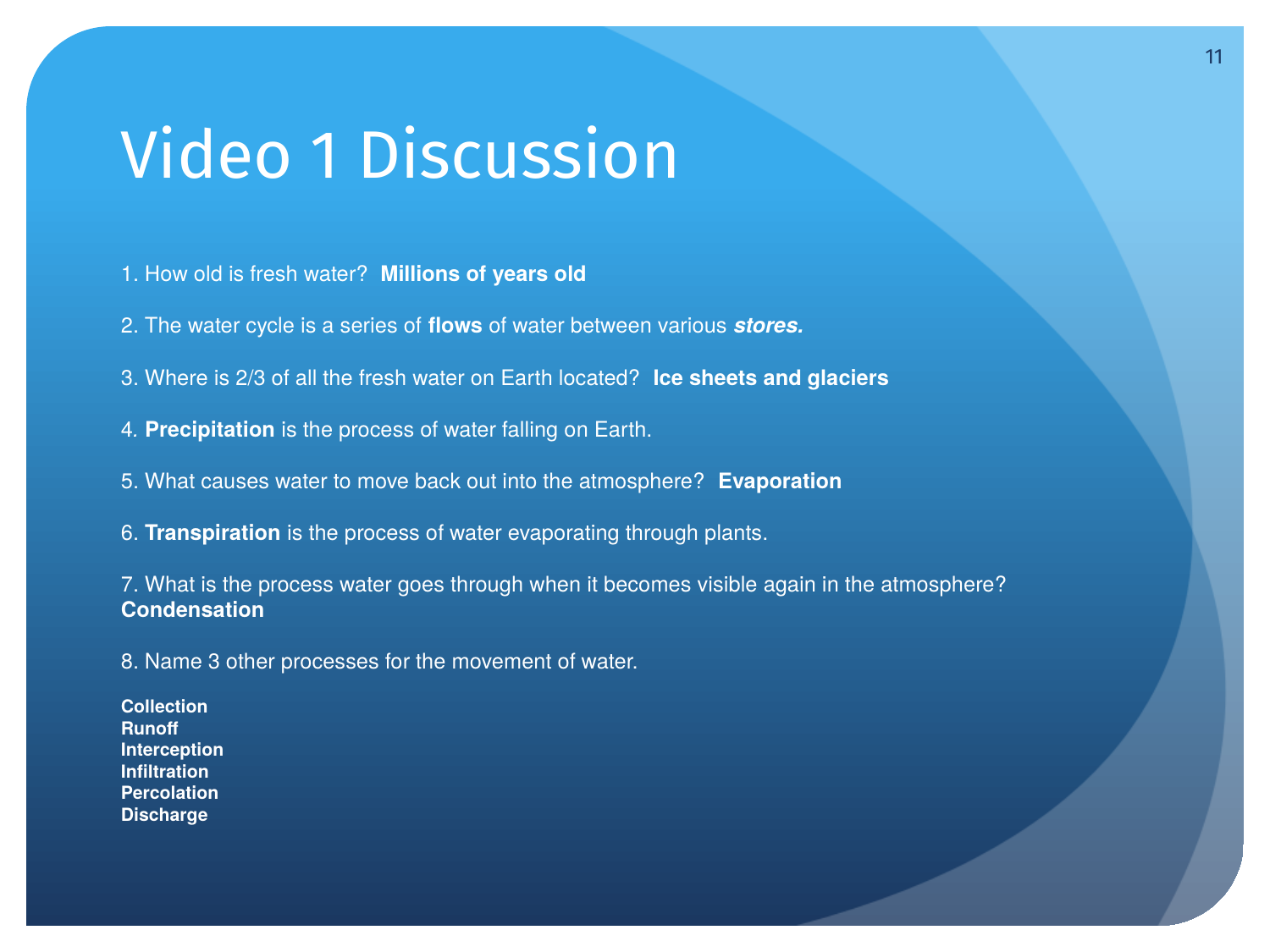

11
# Video 1 Discussion
1. How old is fresh water?  Millions of years old

2. The water cycle is a series of flows of water between various stores.

3. Where is 2/3 of all the fresh water on Earth located?  Ice sheets and glaciers

4. Precipitation is the process of water falling on Earth.

5. What causes water to move back out into the atmosphere?  Evaporation

6. Transpiration is the process of water evaporating through plants.

7. What is the process water goes through when it becomes visible again in the atmosphere?  Condensation

8. Name 3 other processes for the movement of water.

Collection
Runoff
Interception
Infiltration
Percolation
Discharge